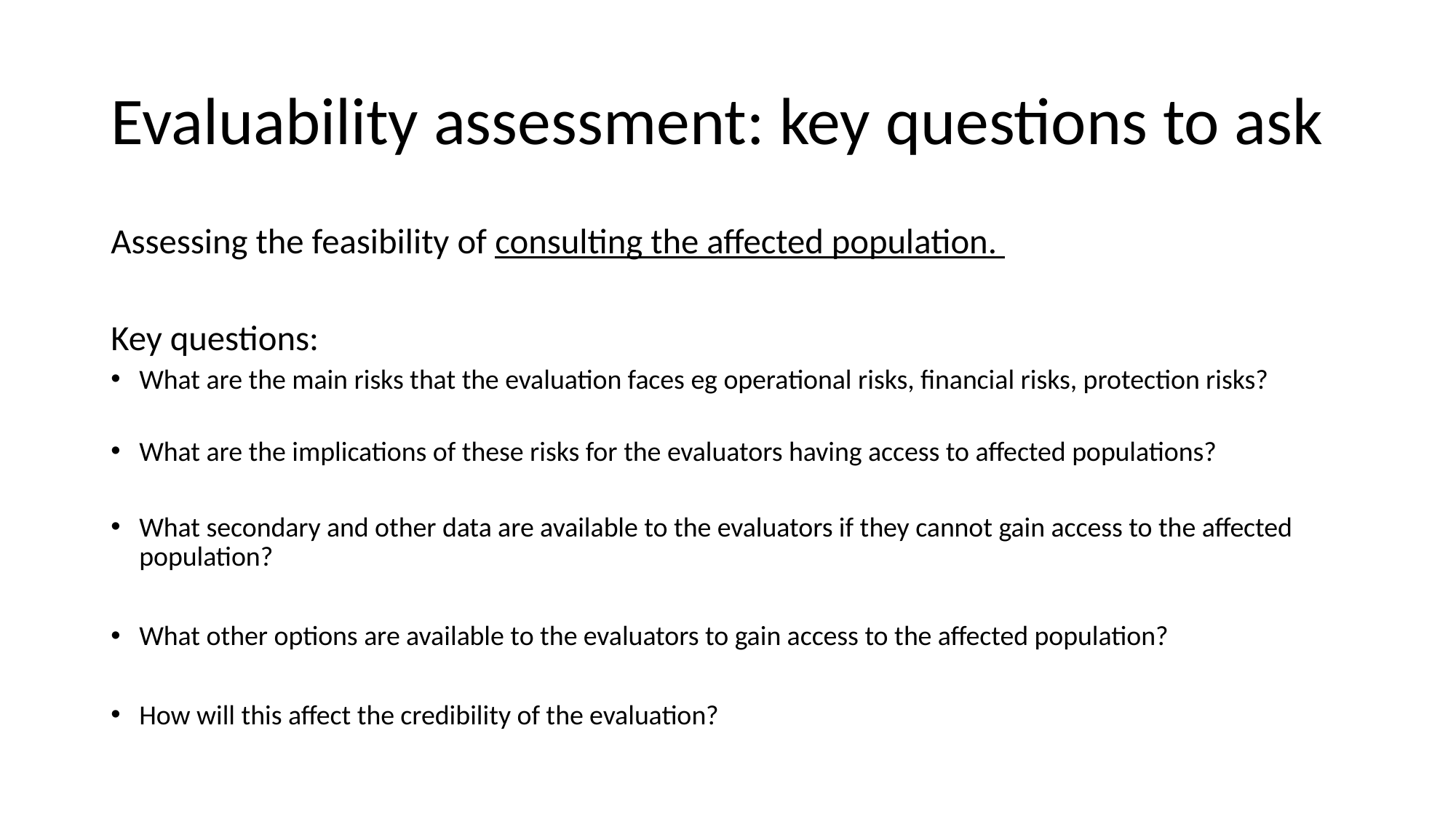

# Evaluability assessment: key questions to ask
Assessing the feasibility of consulting the affected population.

Key questions:
What are the main risks that the evaluation faces eg operational risks, financial risks, protection risks?

What are the implications of these risks for the evaluators having access to affected populations?

What secondary and other data are available to the evaluators if they cannot gain access to the affected population?

What other options are available to the evaluators to gain access to the affected population?

How will this affect the credibility of the evaluation?